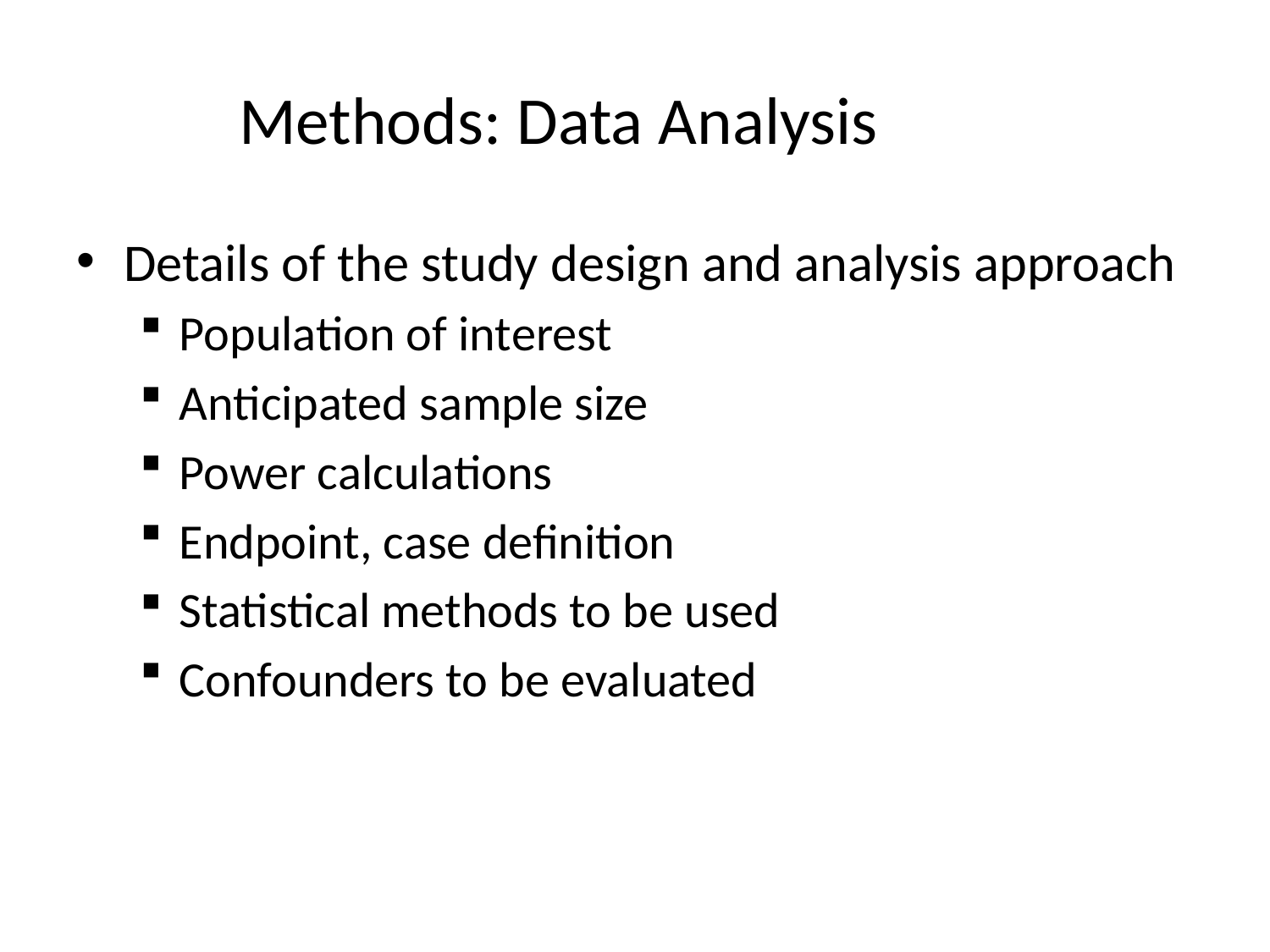

# Methods: Data Analysis
Details of the study design and analysis approach
Population of interest
Anticipated sample size
Power calculations
Endpoint, case definition
Statistical methods to be used
Confounders to be evaluated